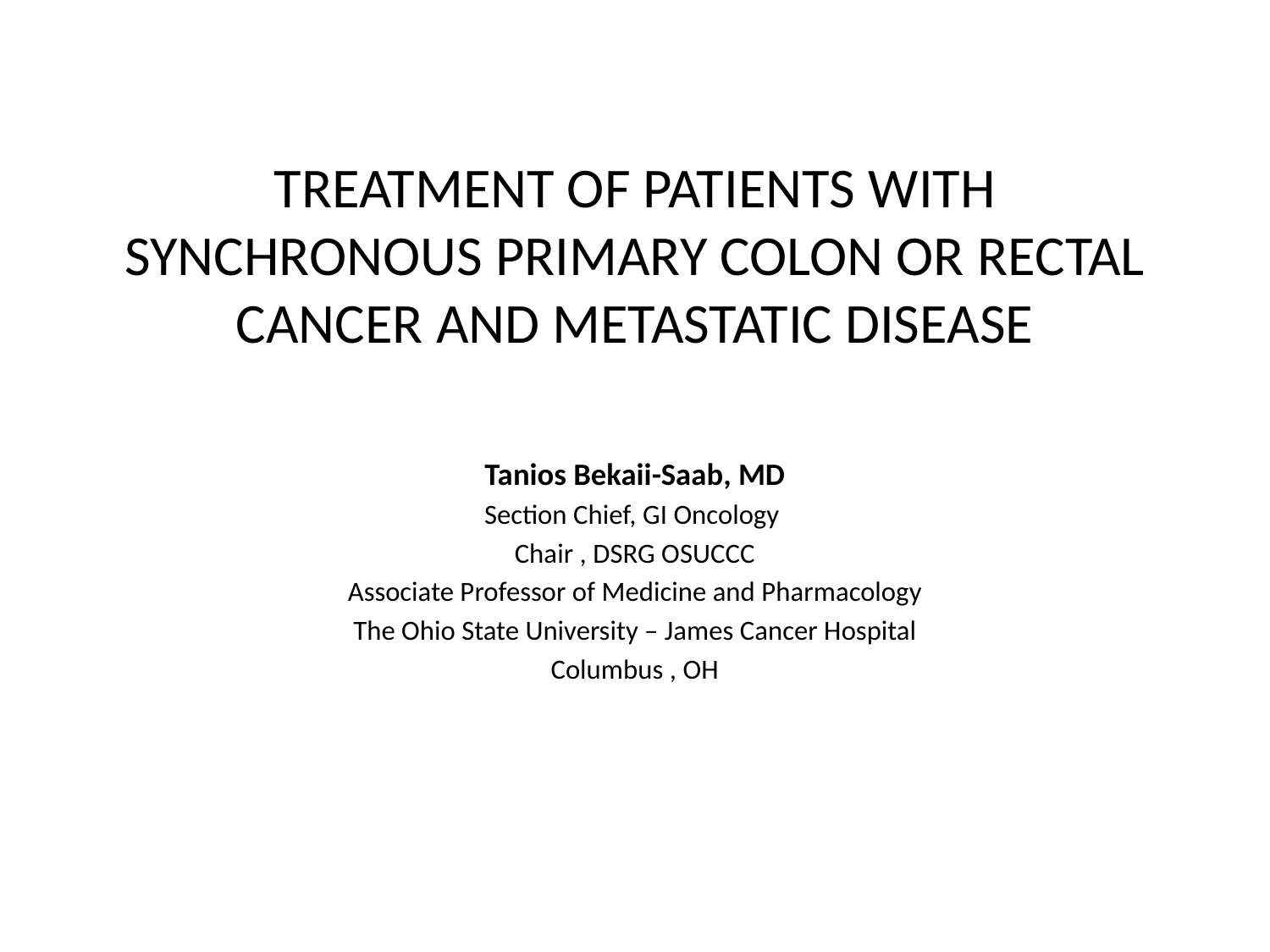

# TREATMENT OF PATIENTS WITH SYNCHRONOUS PRIMARY COLON OR RECTAL CANCER AND METASTATIC DISEASE
Tanios Bekaii-Saab, MD
Section Chief, GI Oncology
Chair , DSRG OSUCCC
Associate Professor of Medicine and Pharmacology
The Ohio State University – James Cancer Hospital
Columbus , OH